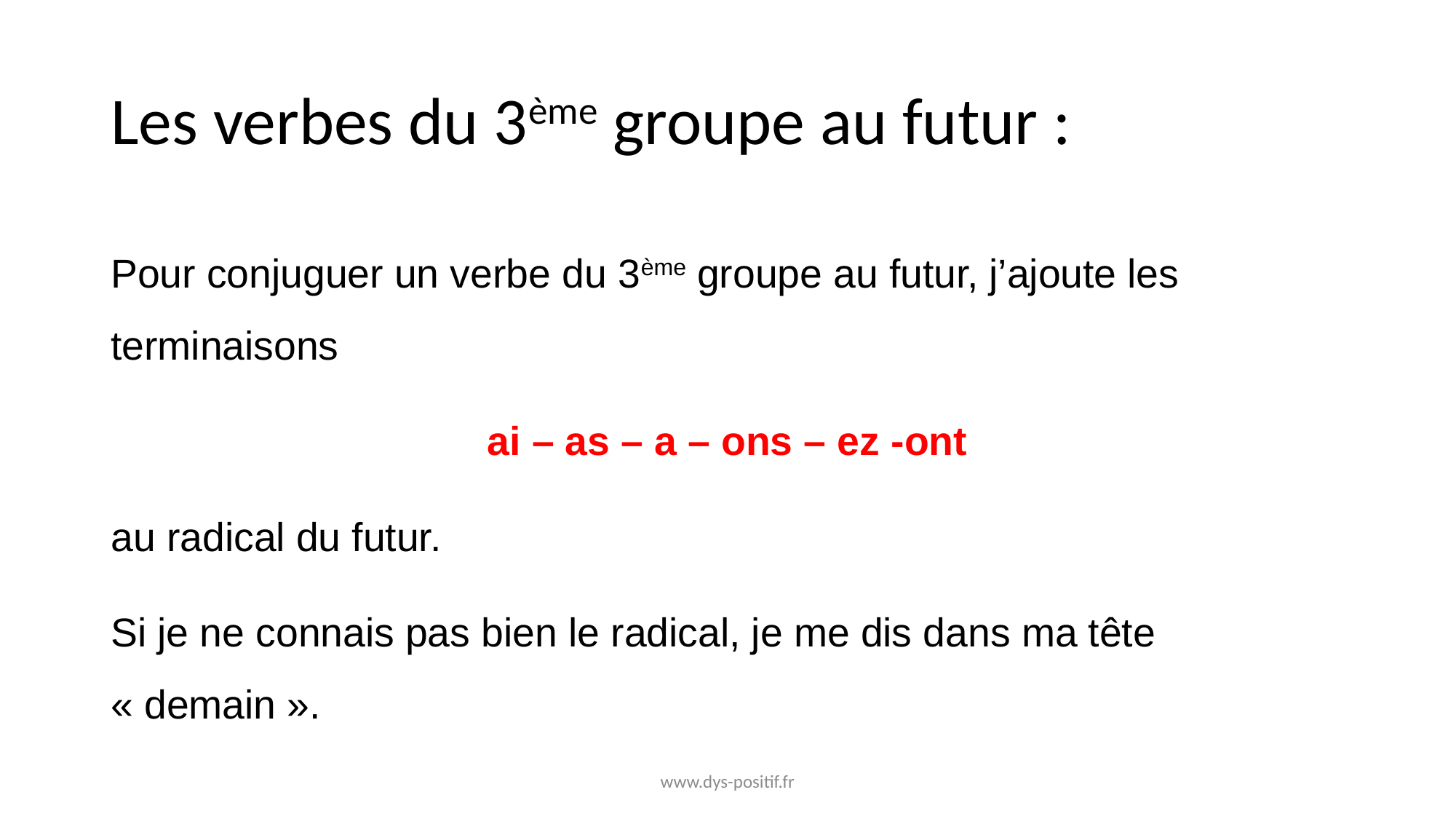

# Les verbes du 3ème groupe au futur :
Pour conjuguer un verbe du 3ème groupe au futur, j’ajoute les terminaisons
ai – as – a – ons – ez -ont
au radical du futur.
Si je ne connais pas bien le radical, je me dis dans ma tête « demain ».

www.dys-positif.fr